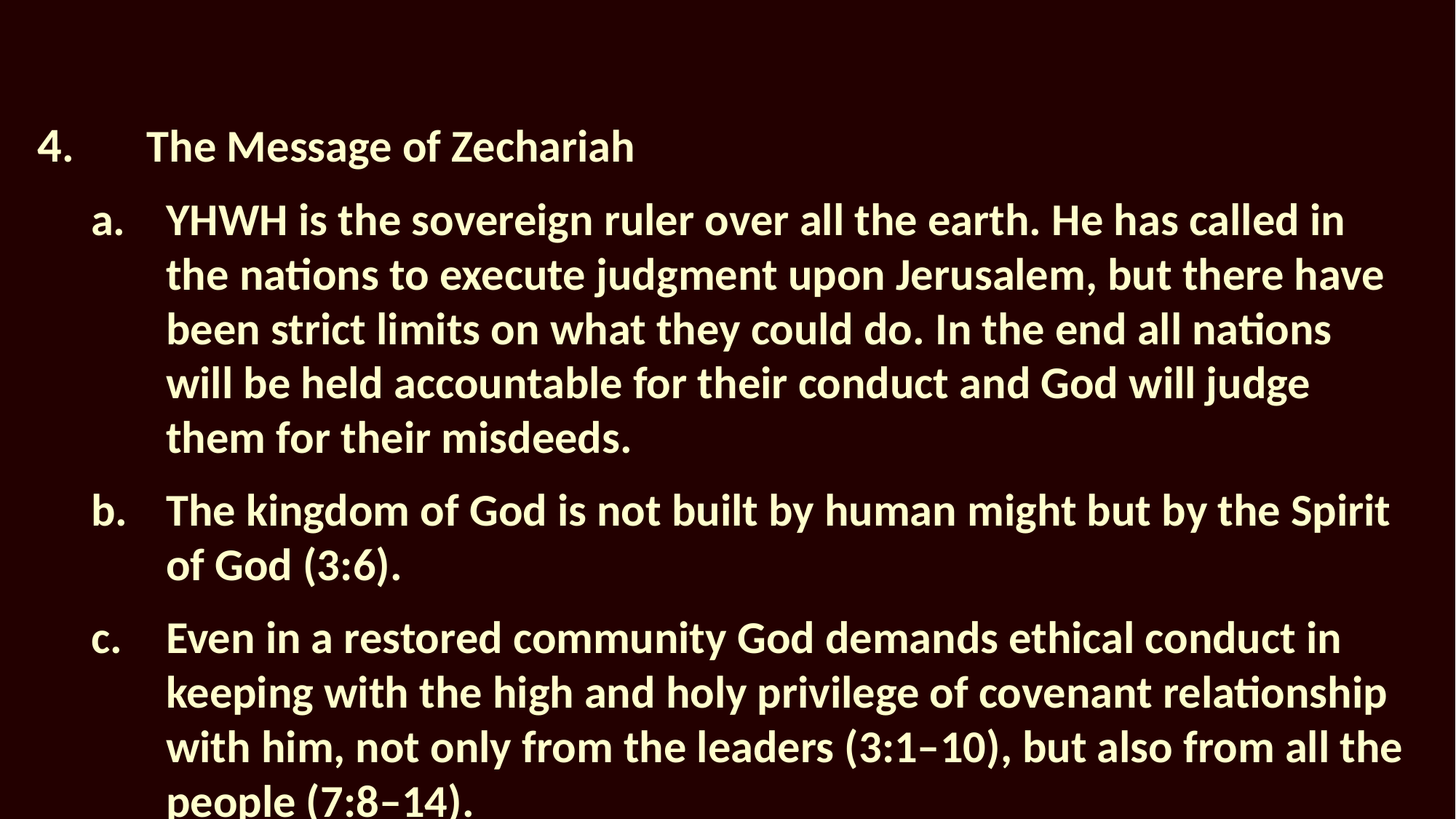

4.	The Message of Zechariah
YHWH is the sovereign ruler over all the earth. He has called in the nations to execute judgment upon Jerusalem, but there have been strict limits on what they could do. In the end all nations will be held accountable for their conduct and God will judge them for their misdeeds.
The kingdom of God is not built by human might but by the Spirit of God (3:6).
Even in a restored community God demands ethical conduct in keeping with the high and holy privilege of covenant relationship with him, not only from the leaders (3:1–10), but also from all the people (7:8–14).